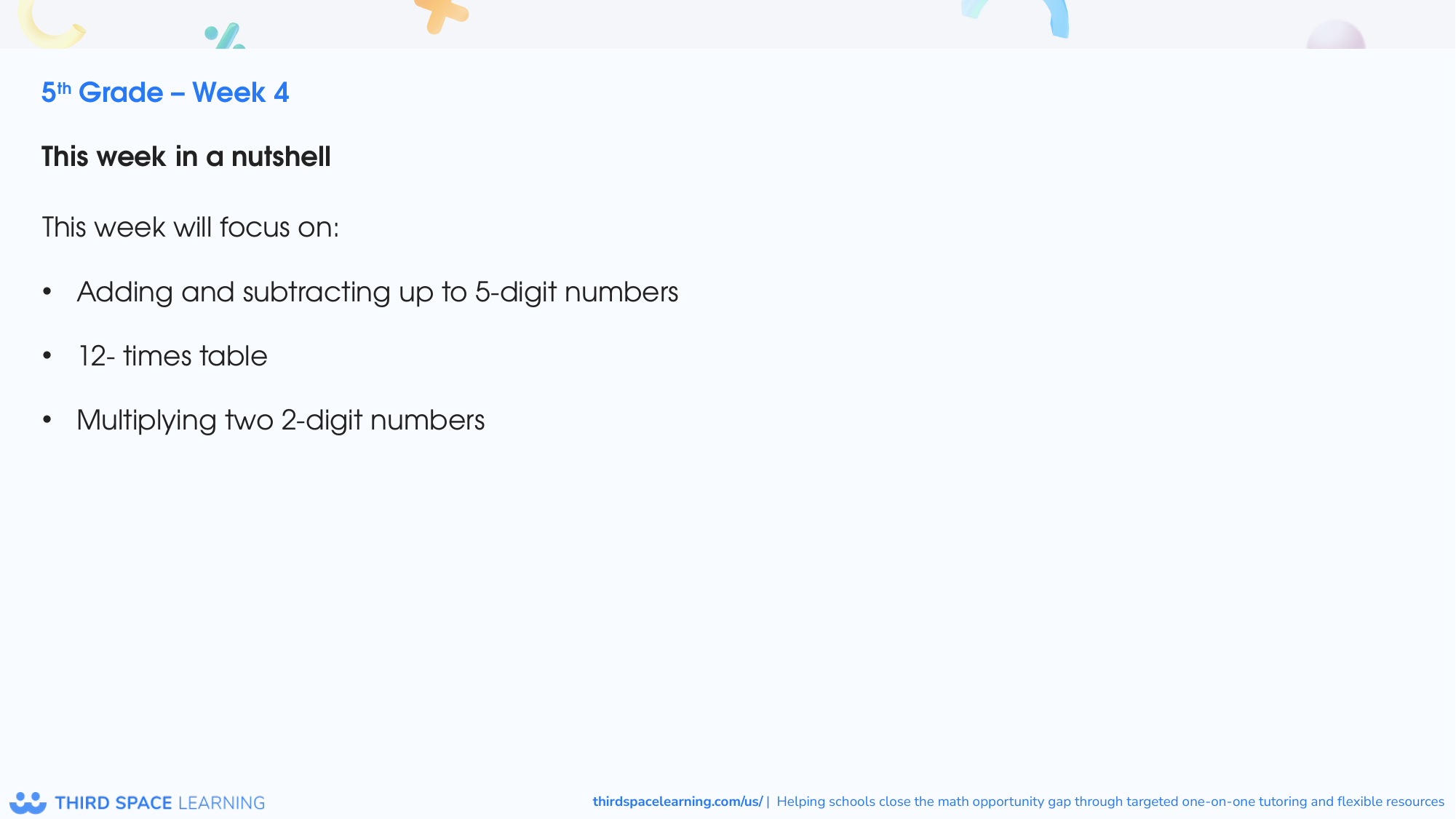

5th Grade – Week 4
This week in a nutshell
This week will focus on:
Adding and subtracting up to 5-digit numbers
12- times table
Multiplying two 2-digit numbers